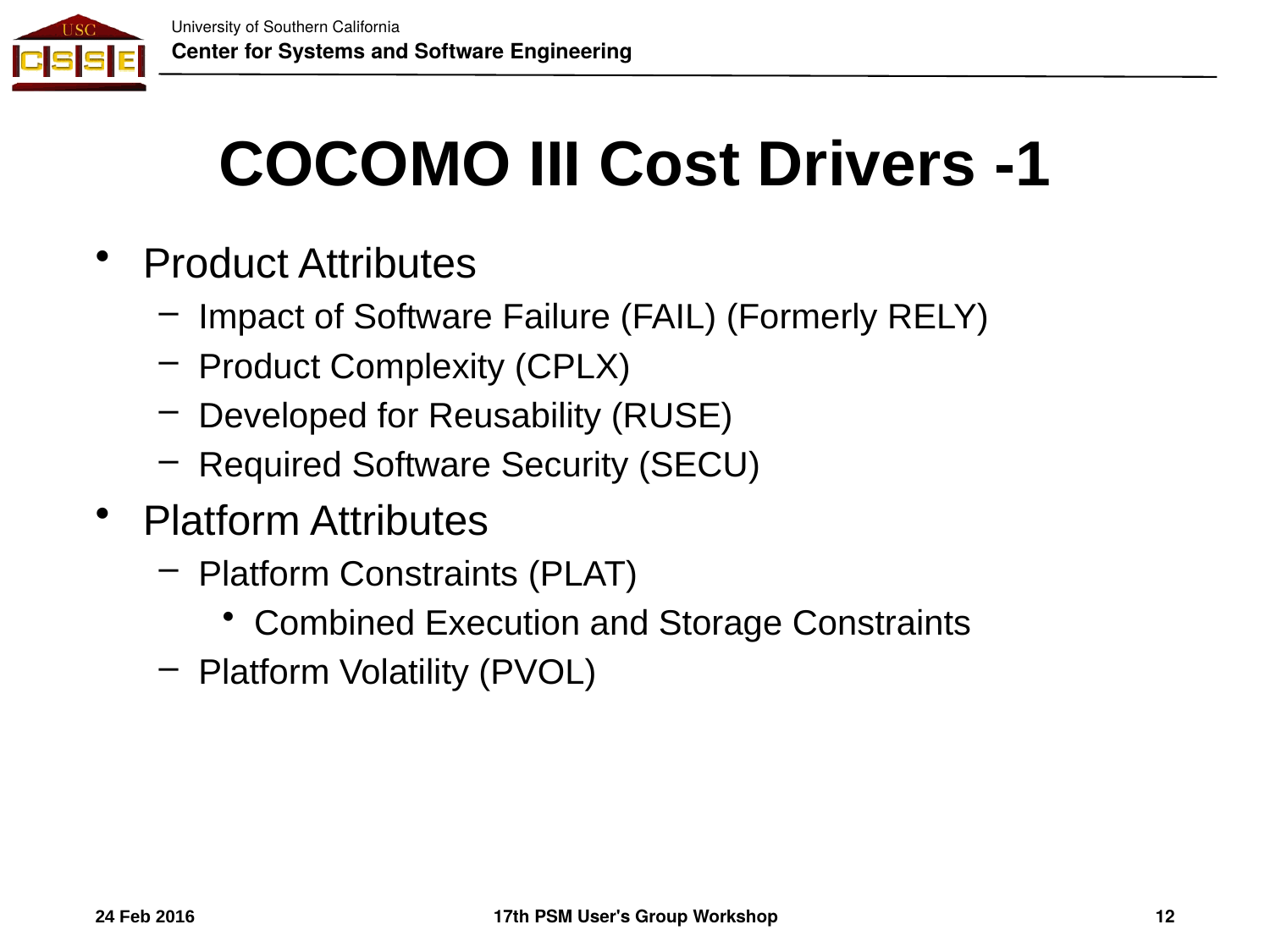

# COCOMO III Cost Drivers -1
Product Attributes
Impact of Software Failure (FAIL) (Formerly RELY)
Product Complexity (CPLX)
Developed for Reusability (RUSE)
Required Software Security (SECU)
Platform Attributes
Platform Constraints (PLAT)
Combined Execution and Storage Constraints
Platform Volatility (PVOL)

24 Feb 2016
12
17th PSM User's Group Workshop